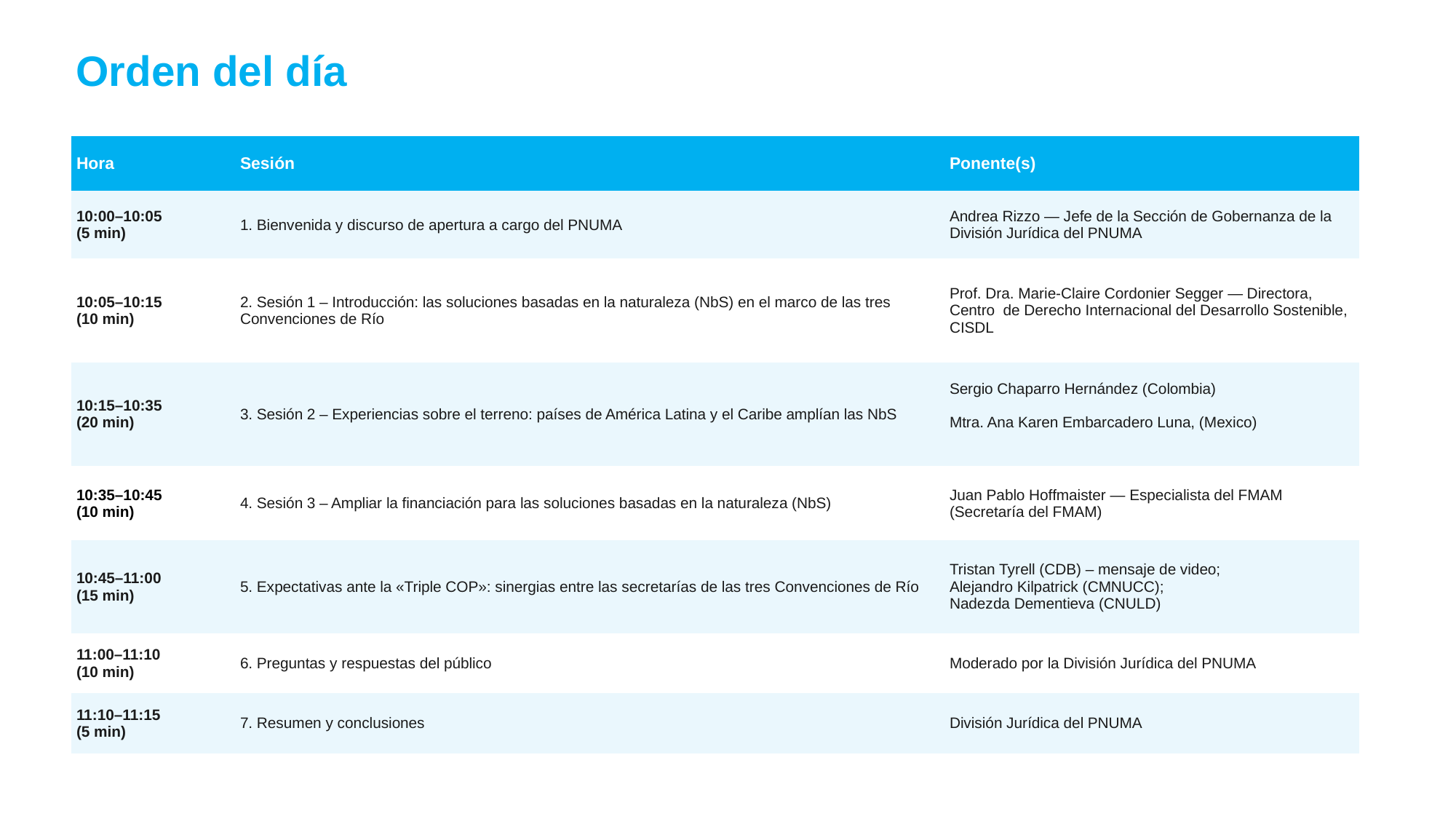

Orden del día
| Hora | Sesión | Ponente(s) |
| --- | --- | --- |
| 10:00–10:05 (5 min) | 1. Bienvenida y discurso de apertura a cargo del PNUMA | Andrea Rizzo — Jefe de la Sección de Gobernanza de la División Jurídica del PNUMA |
| 10:05–10:15 (10 min) | 2. Sesión 1 – Introducción: las soluciones basadas en la naturaleza (NbS) en el marco de las tres Convenciones de Río | Prof. Dra. Marie-Claire Cordonier Segger — Directora, Centro de Derecho Internacional del Desarrollo Sostenible, CISDL |
| 10:15–10:35 (20 min) | 3. Sesión 2 – Experiencias sobre el terreno: países de América Latina y el Caribe amplían las NbS | Sergio Chaparro Hernández (Colombia) Mtra. Ana Karen Embarcadero Luna, (Mexico) |
| 10:35–10:45 (10 min) | 4. Sesión 3 – Ampliar la financiación para las soluciones basadas en la naturaleza (NbS) | Juan Pablo Hoffmaister — Especialista del FMAM (Secretaría del FMAM) |
| 10:45–11:00 (15 min) | 5. Expectativas ante la «Triple COP»: sinergias entre las secretarías de las tres Convenciones de Río | Tristan Tyrell (CDB) – mensaje de video; Alejandro Kilpatrick (CMNUCC); Nadezda Dementieva (CNULD) |
| 11:00–11:10 (10 min) | 6. Preguntas y respuestas del público | Moderado por la División Jurídica del PNUMA |
| 11:10–11:15 (5 min) | 7. Resumen y conclusiones | División Jurídica del PNUMA |